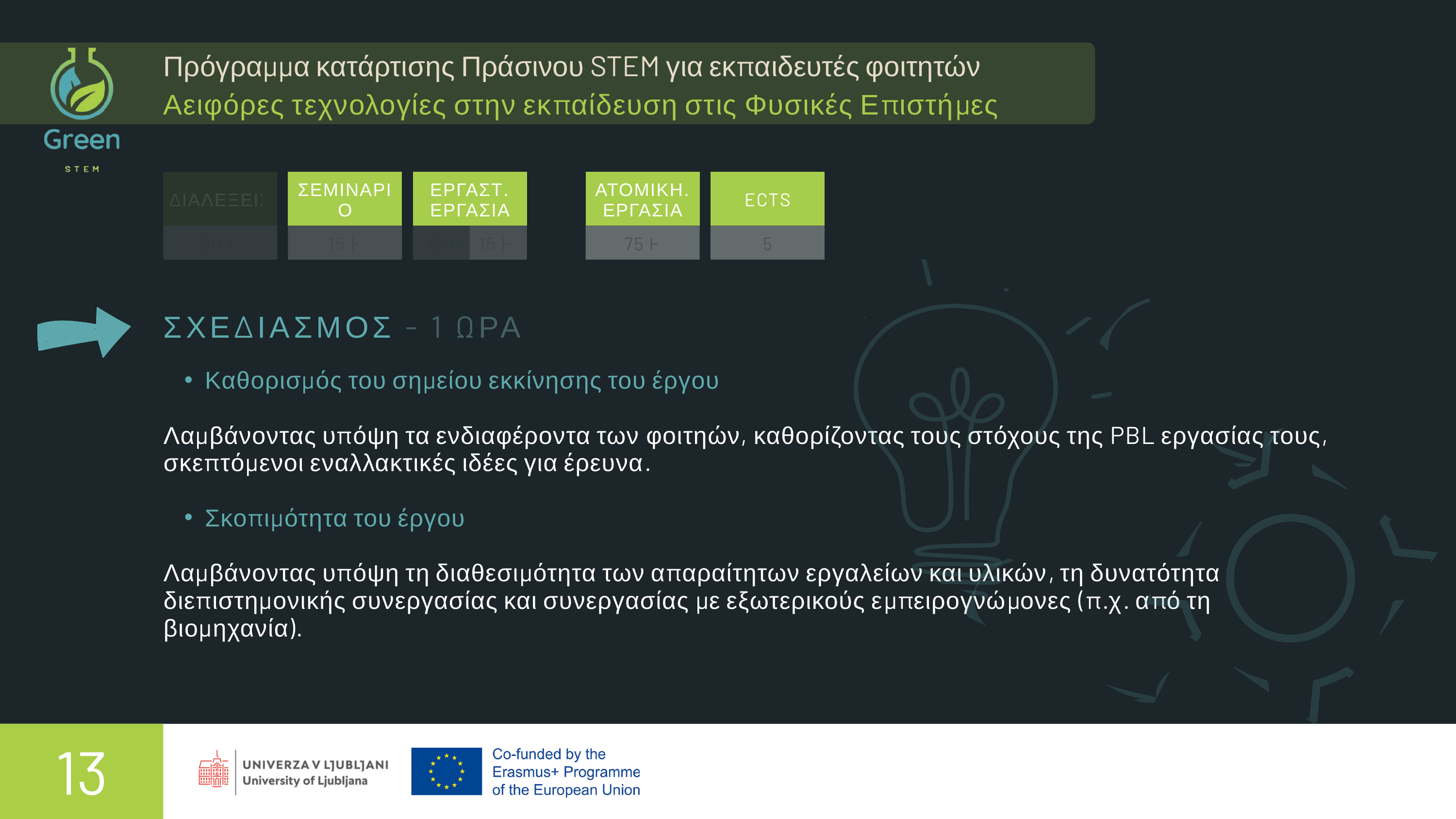

Πρόγραμμα κατάρτισης Πράσινου STEM για εκπαιδευτές φοιτητών
Αειφόρες τεχνολογίες στην εκπαίδευση στις Φυσικές Επιστήμες

ΔΙΑΛΕΞΕΙΣ

ΣΕΜΙΝΑΡΙΟ

ΕΡΓΑΣΤ. ΕΡΓΑΣΙΑ

ΑΤΟΜΙΚΗ. ΕΡΓΑΣΙΑ

ECTS

30 H

15 H

15 H

15 H

75 H

5

ΣΧΕΔΙΑΣΜΟΣ - 1 ΩΡΑ

Καθορισμός του σημείου εκκίνησης του έργου

Λαμβάνοντας υπόψη τα ενδιαφέροντα των φοιτηών, καθορίζοντας τους στόχους της PBL εργασίας τους, σκεπτόμενοι εναλλακτικές ιδέες για έρευνα.

Σκοπιμότητα του έργου

Λαμβάνοντας υπόψη τη διαθεσιμότητα των απαραίτητων εργαλείων και υλικών, τη δυνατότητα διεπιστημονικής συνεργασίας και συνεργασίας με εξωτερικούς εμπειρογνώμονες (π.χ. από τη βιομηχανία).

13

Παρουσιάζεται από την Rachelle Beaudry